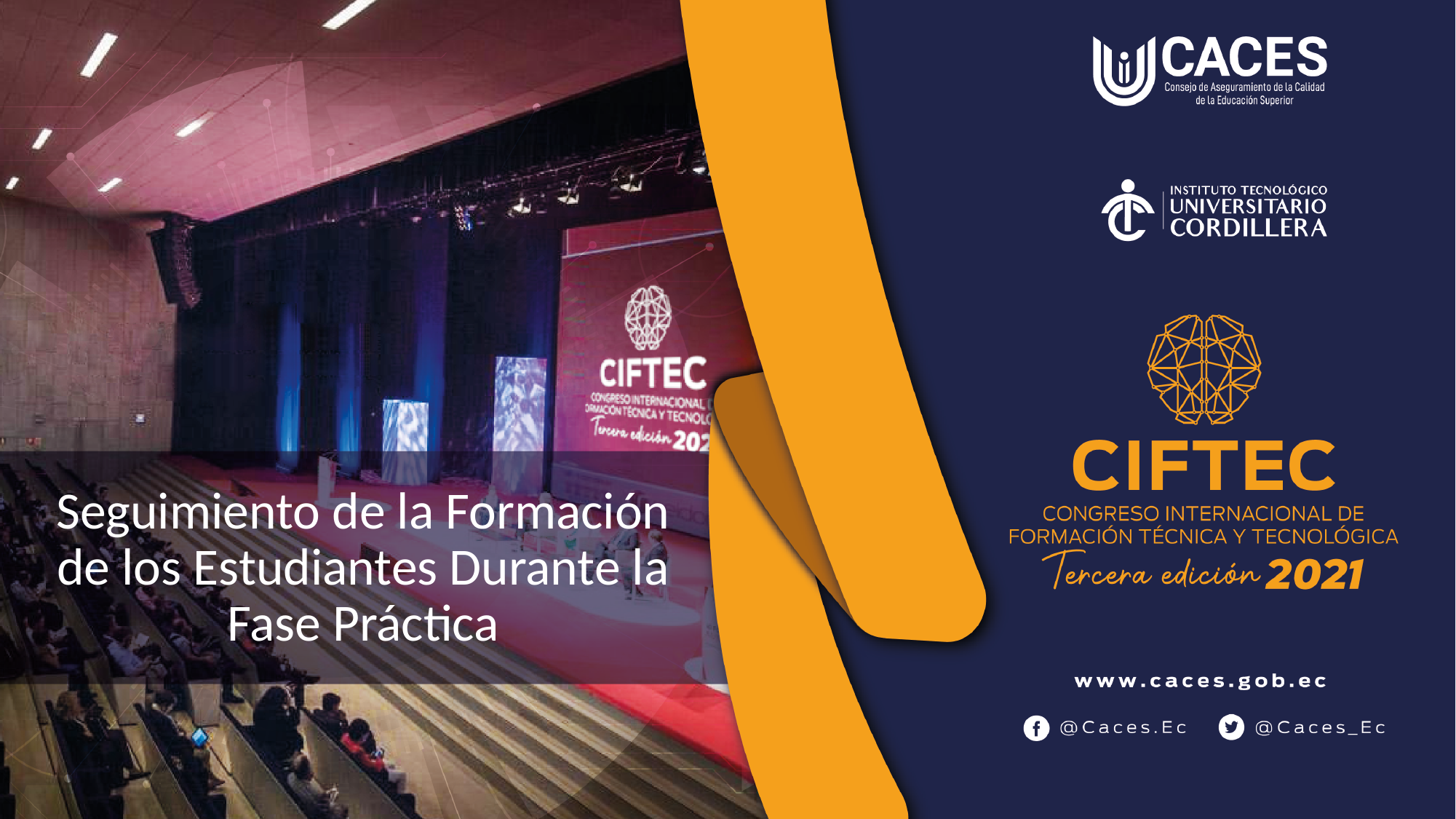

# Seguimiento de la Formación de los Estudiantes Durante la Fase Práctica